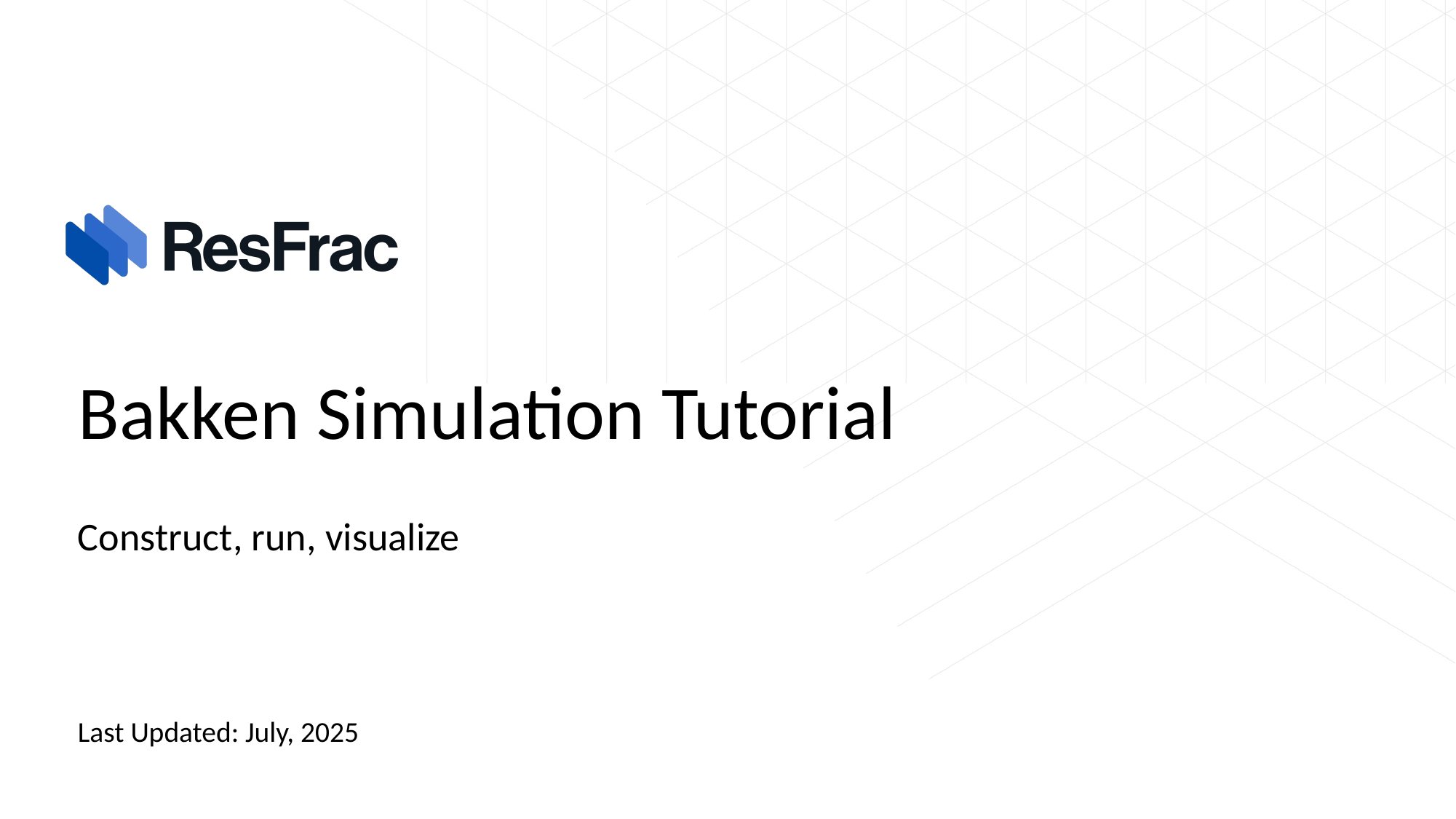

# Bakken Simulation Tutorial
Construct, run, visualize
Last Updated: July, 2025